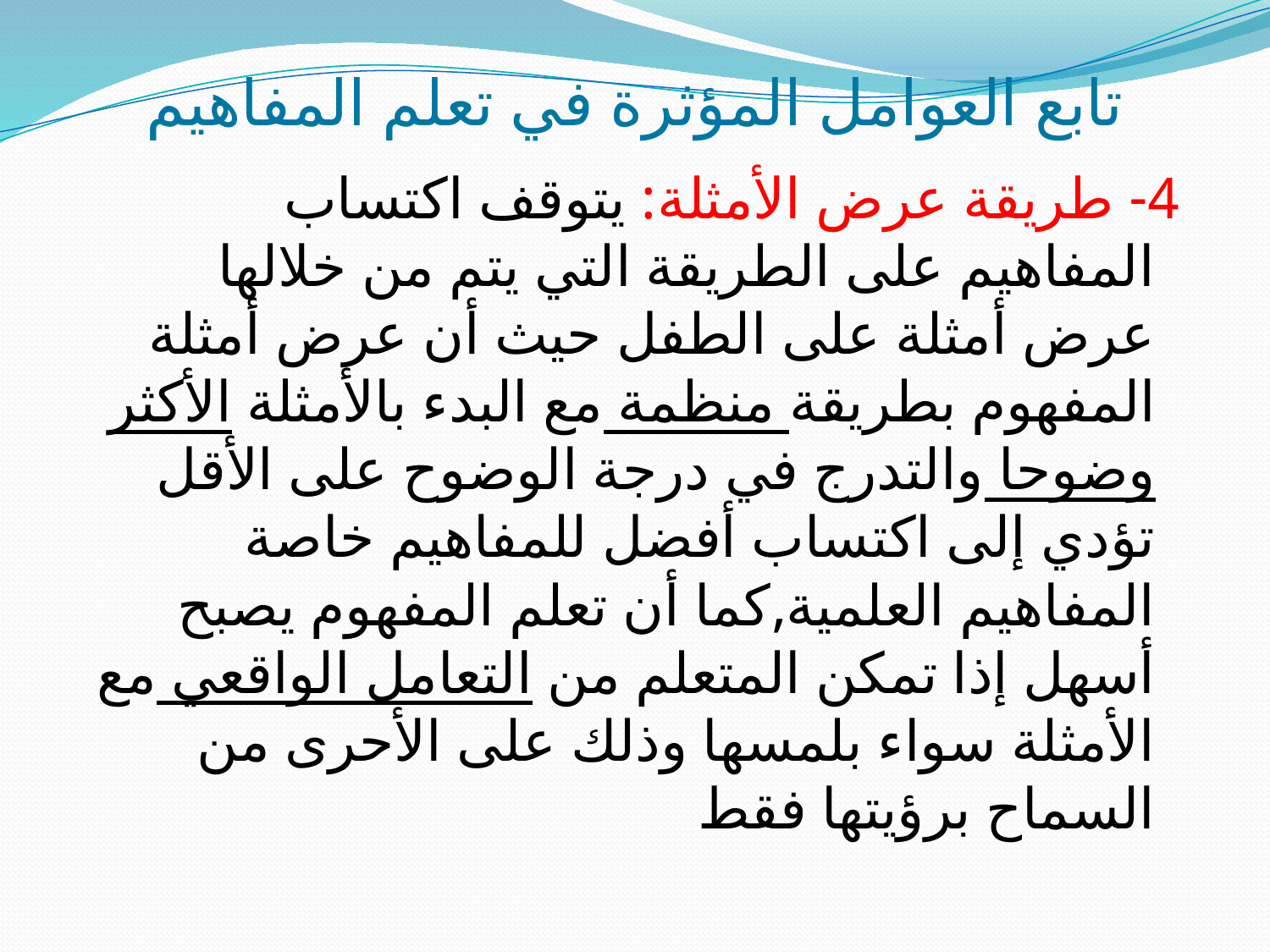

# تابع العوامل المؤثرة في تعلم المفاهيم
 4- طريقة عرض الأمثلة: يتوقف اكتساب المفاهيم على الطريقة التي يتم من خلالها عرض أمثلة على الطفل حيث أن عرض أمثلة المفهوم بطريقة منظمة مع البدء بالأمثلة الأكثر وضوحا والتدرج في درجة الوضوح على الأقل تؤدي إلى اكتساب أفضل للمفاهيم خاصة المفاهيم العلمية,كما أن تعلم المفهوم يصبح أسهل إذا تمكن المتعلم من التعامل الواقعي مع الأمثلة سواء بلمسها وذلك على الأحرى من السماح برؤيتها فقط